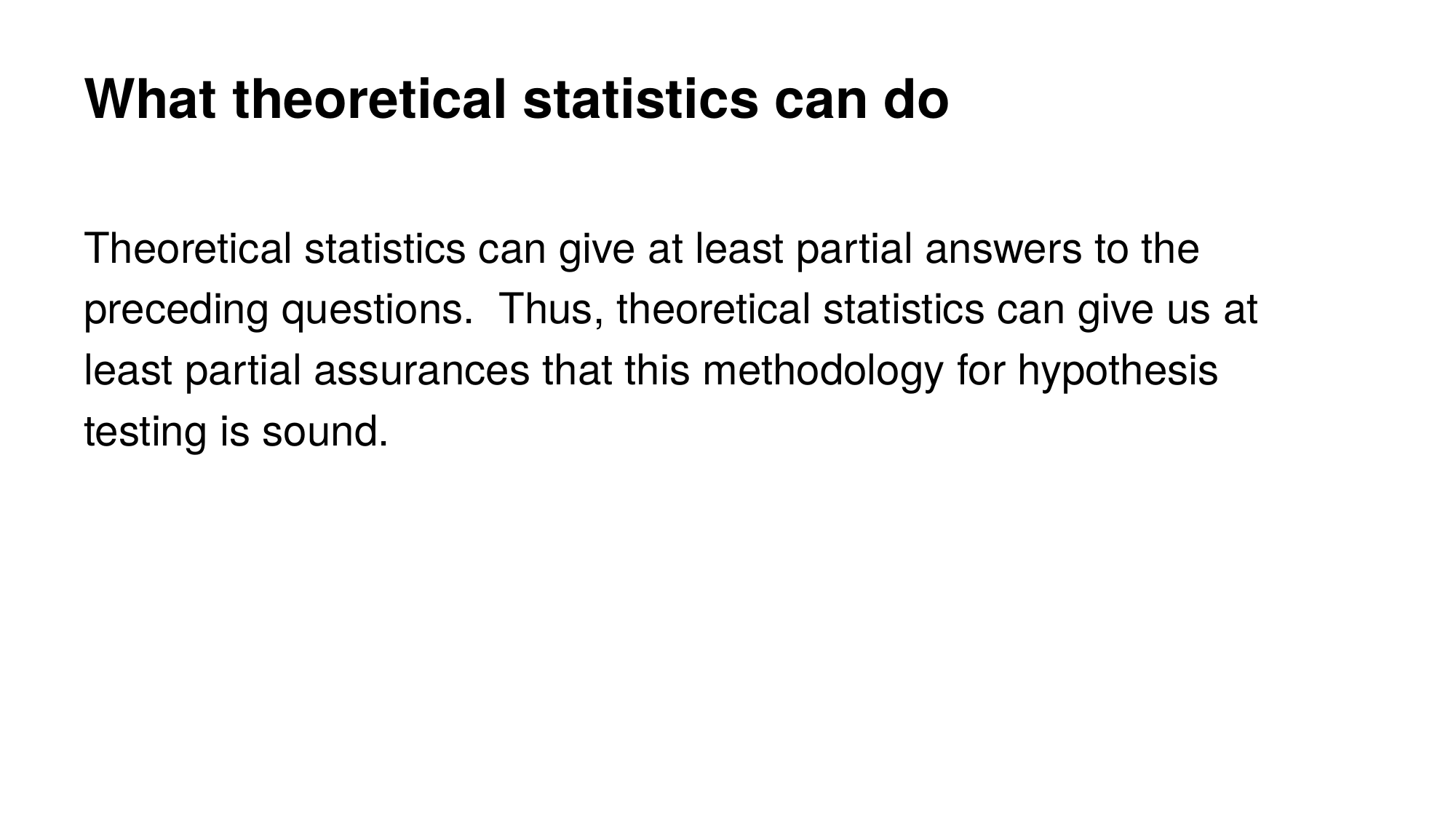

# What theoretical statistics can do
Theoretical statistics can give at least partial answers to the preceding questions.  Thus, theoretical statistics can give us at least partial assurances that this methodology for hypothesis testing is sound.